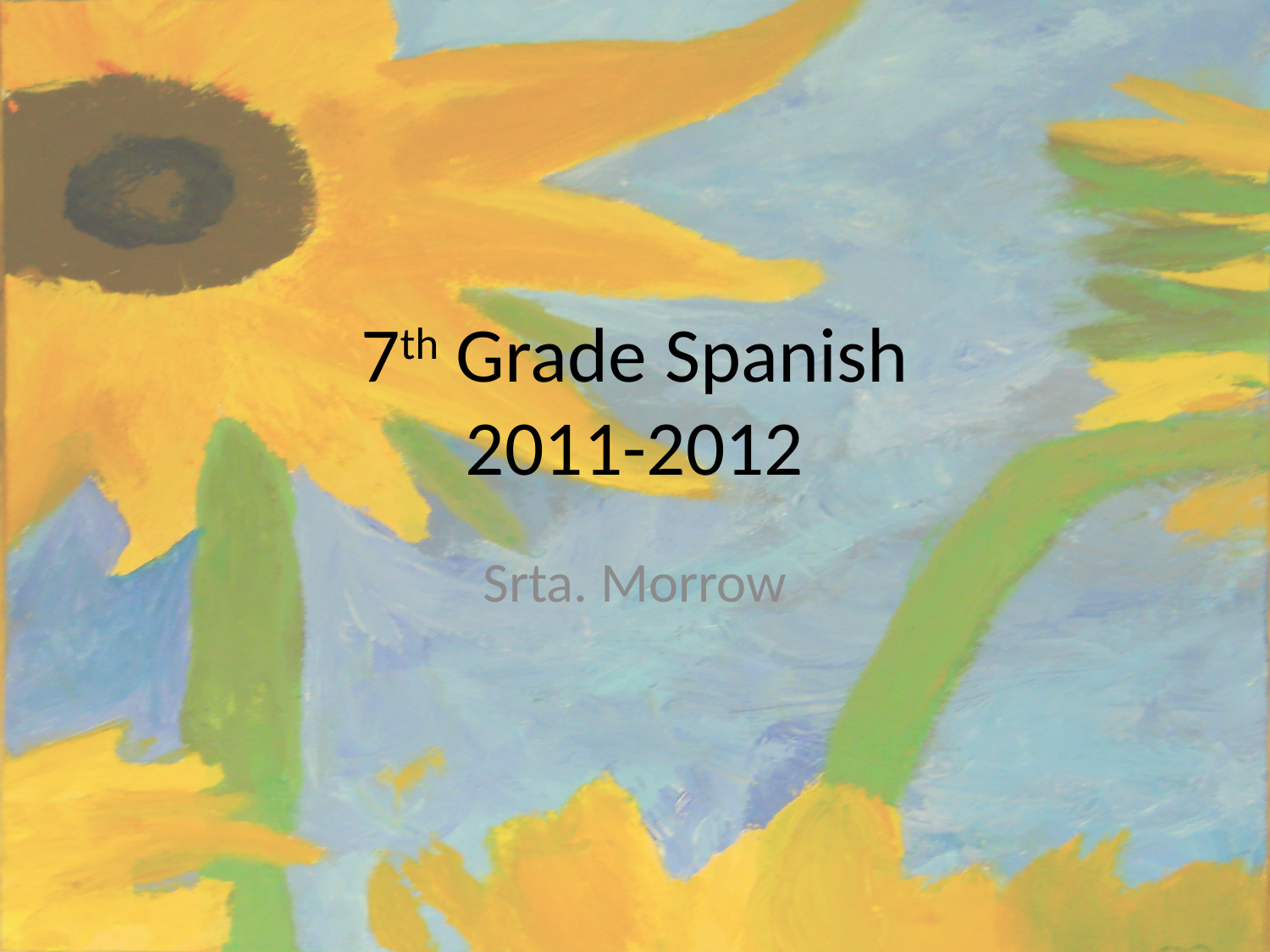

# 7th Grade Spanish 2011-2012
Srta. Morrow